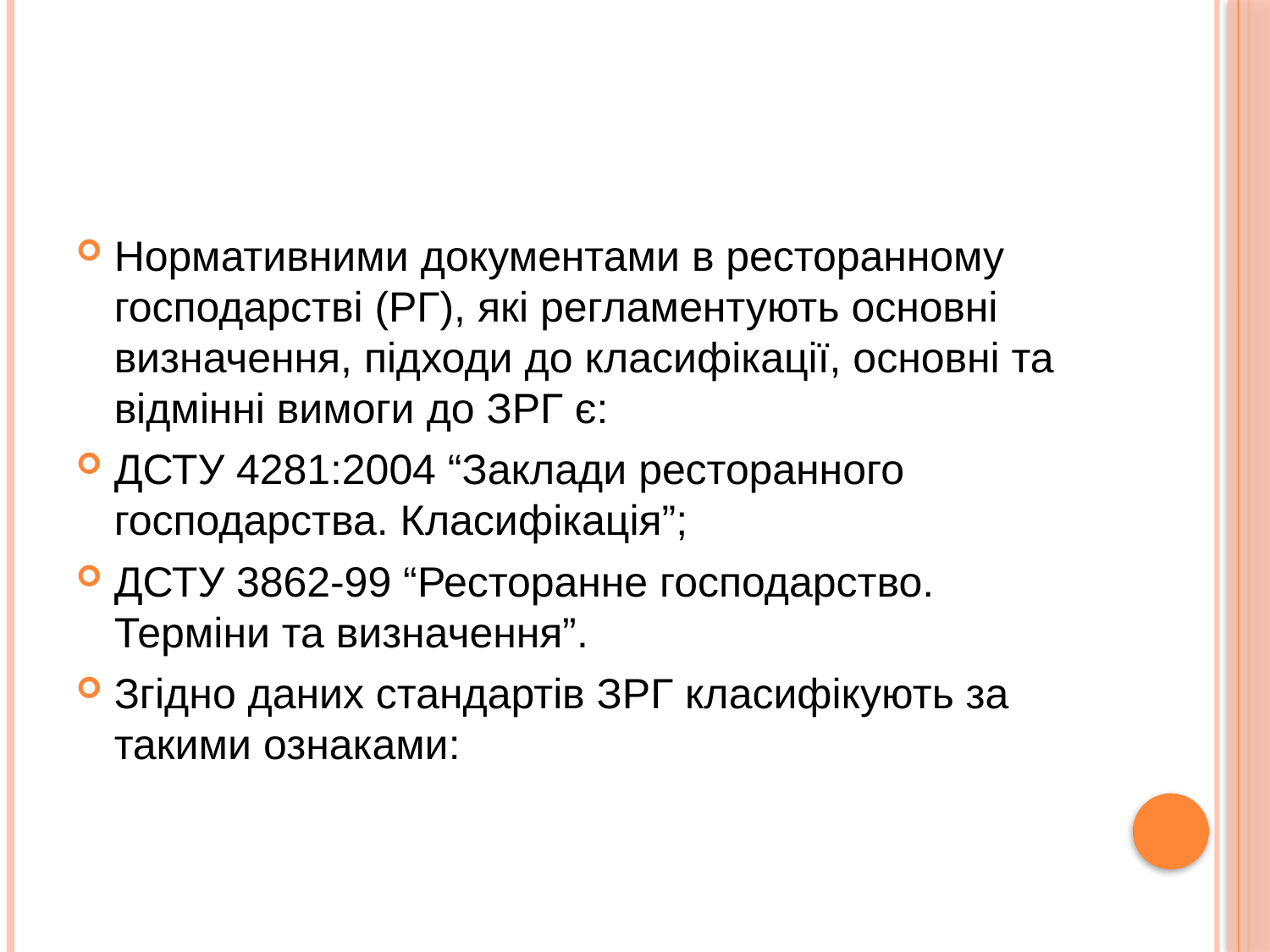

Нормативними документами в ресторанному господарстві (РГ), які регламентують основні визначення, підходи до класифікації, основні та відмінні вимоги до ЗРГ є:
ДСТУ 4281:2004 “Заклади ресторанного господарства. Класифікація”;
ДСТУ 3862-99 “Ресторанне господарство. Терміни та визначення”.
Згідно даних стандартів ЗРГ класифікують за такими ознаками: